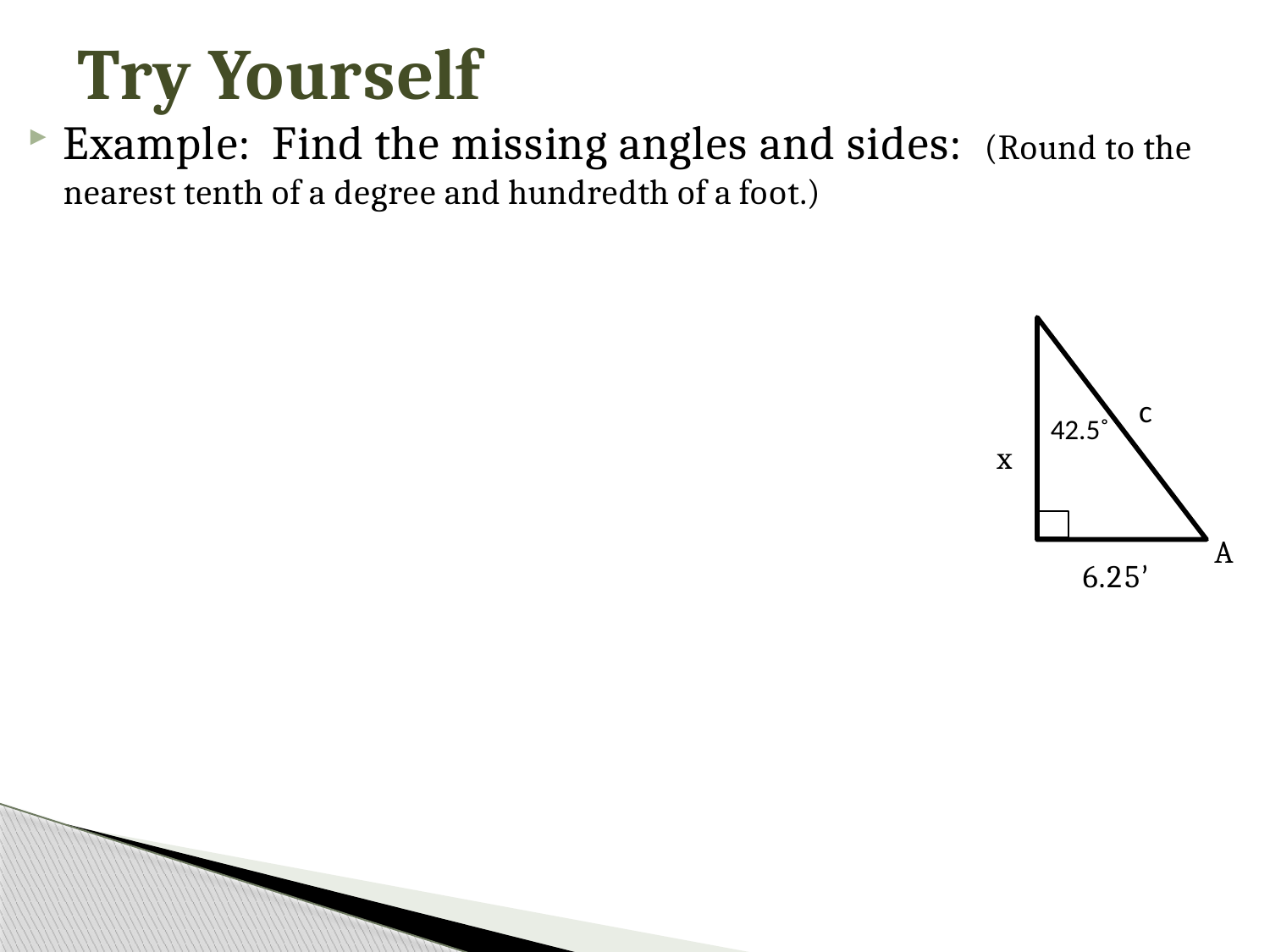

# Try Yourself
Example:  Find the missing angles and sides:  (Round to the nearest tenth of a degree and hundredth of a foot.)

c
42.5˚
x

A
6.25’